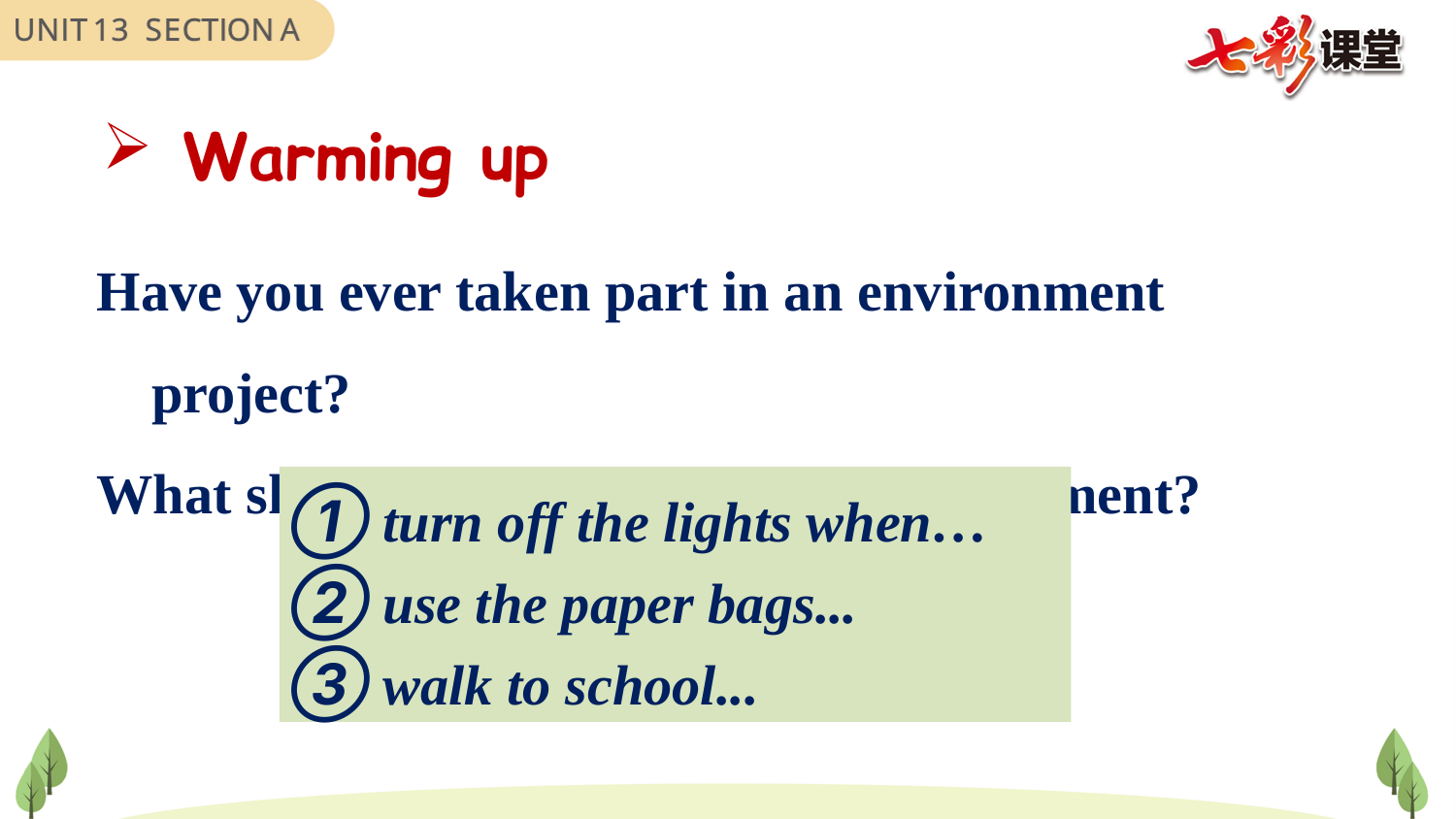

Warming up
Have you ever taken part in an environment project?
What should you do to save the environment?

① turn off the lights when…
② use the paper bags...
③ walk to school...